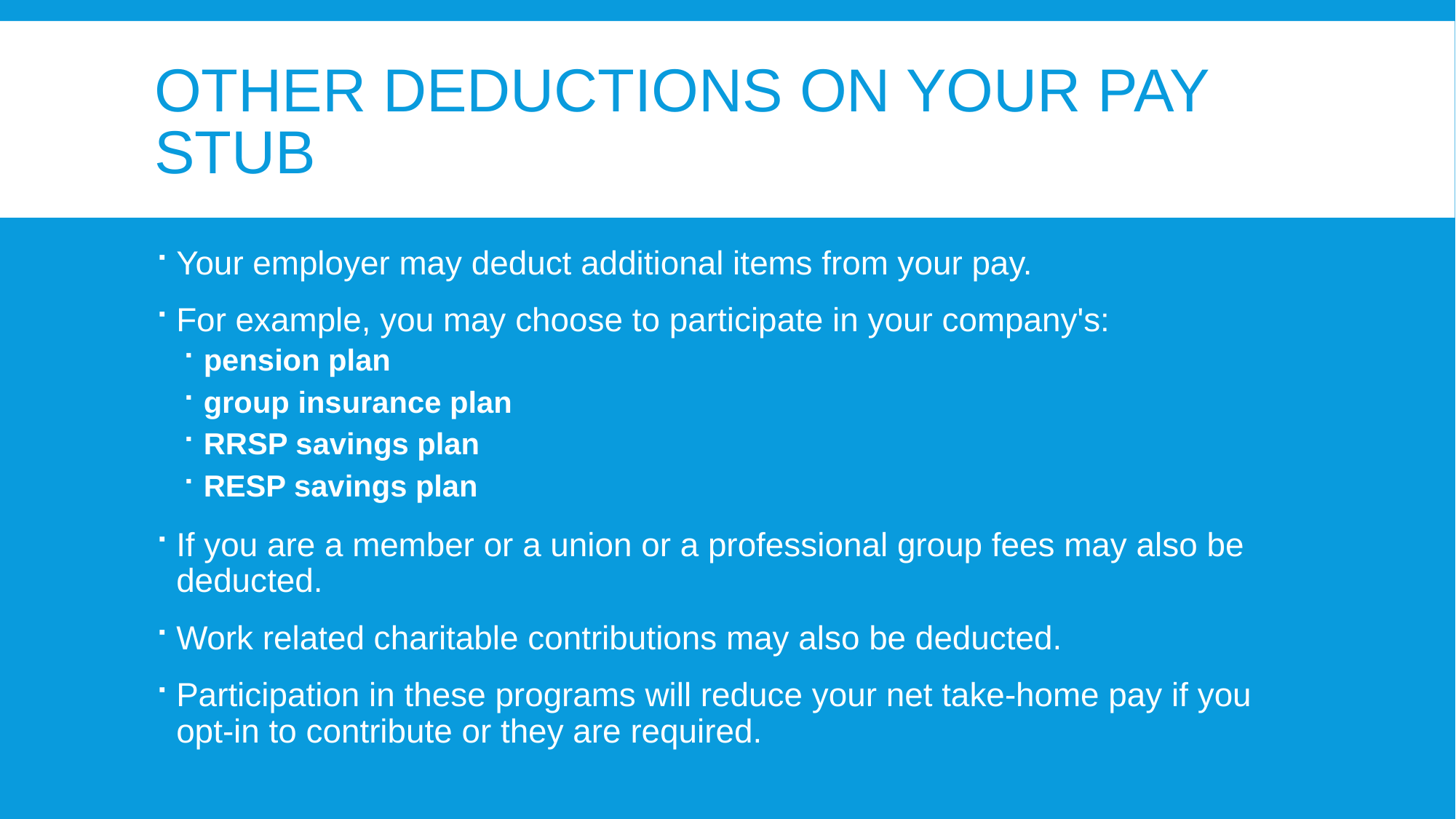

# Other Deductions on your pay stub
Your employer may deduct additional items from your pay.
For example, you may choose to participate in your company's:
pension plan
group insurance plan
RRSP savings plan
RESP savings plan
If you are a member or a union or a professional group fees may also be deducted.
Work related charitable contributions may also be deducted.
Participation in these programs will reduce your net take-home pay if you opt-in to contribute or they are required.